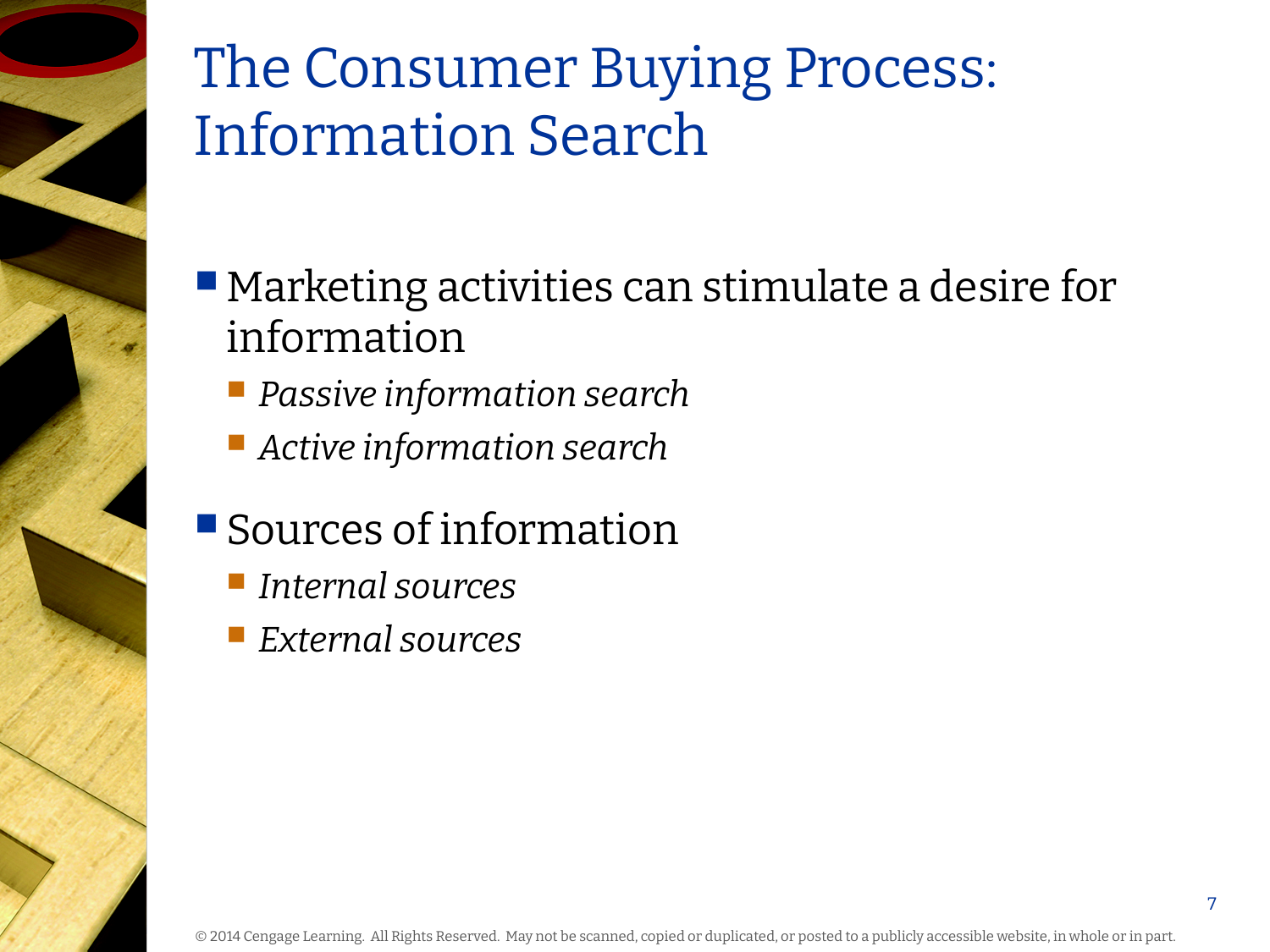

# The Consumer Buying Process: Information Search

Marketing activities can stimulate a desire for information
Passive information search
Active information search
Sources of information
Internal sources
External sources
7